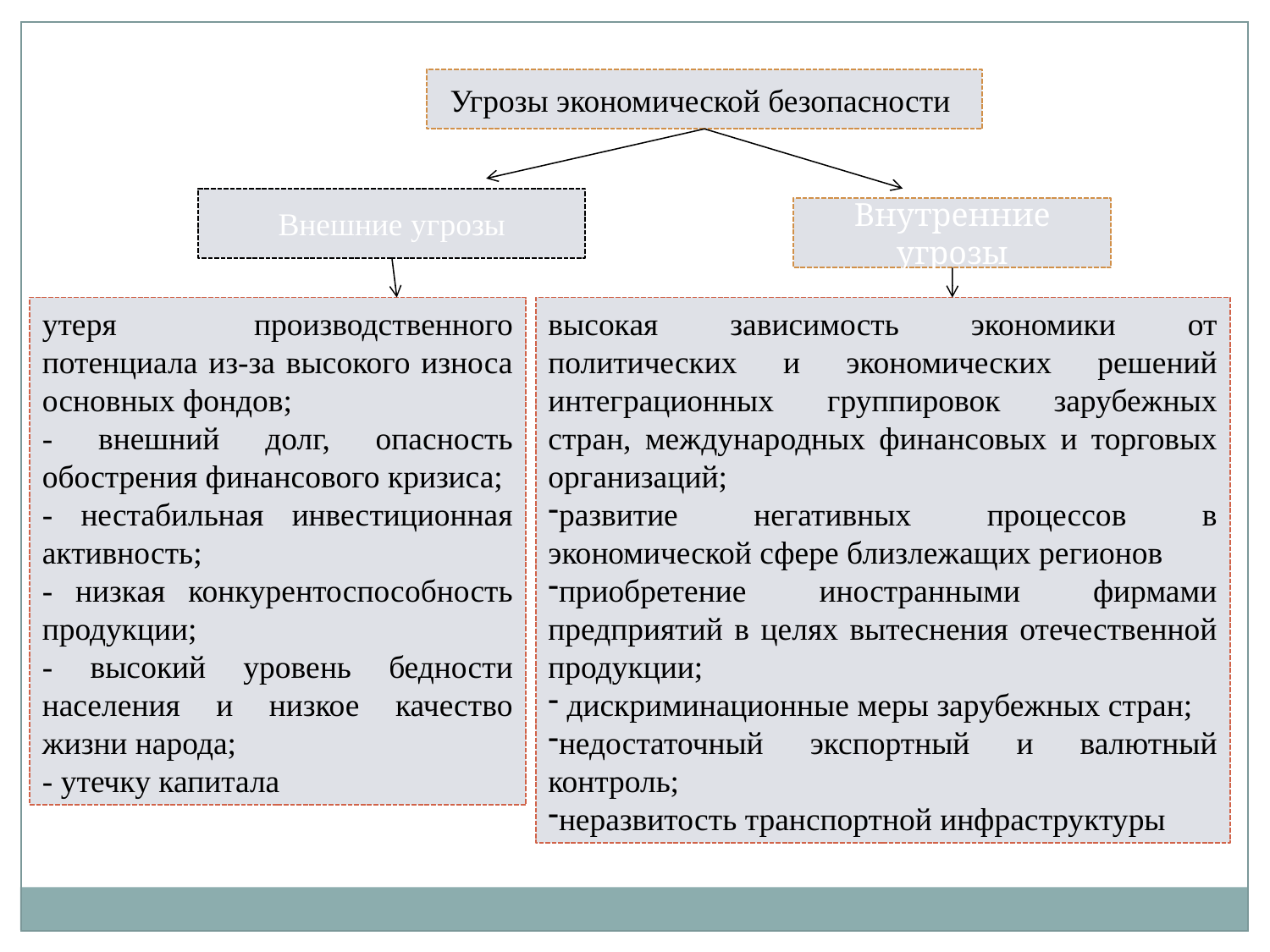

Угрозы экономической безопасности
Внешние угрозы
Внутренние угрозы
утеря производственного потенциала из-за высокого износа основных фондов;
- внешний долг, опасность обострения финансового кризиса;
- нестабильная инвестиционная активность;
- низкая конкурентоспособность продукции;
- высокий уровень бедности населения и низкое качество жизни народа;
- утечку капитала
высокая зависимость экономики от политических и экономических решений интеграционных группировок зарубежных стран, международных финансовых и торговых организаций;
развитие негативных процессов в экономической сфере близлежащих регионов
приобретение иностранными фирмами предприятий в целях вытеснения отечественной продукции;
 дискриминационные меры зарубежных стран;
недостаточный экспортный и валютный контроль;
неразвитость транспортной инфраструктуры